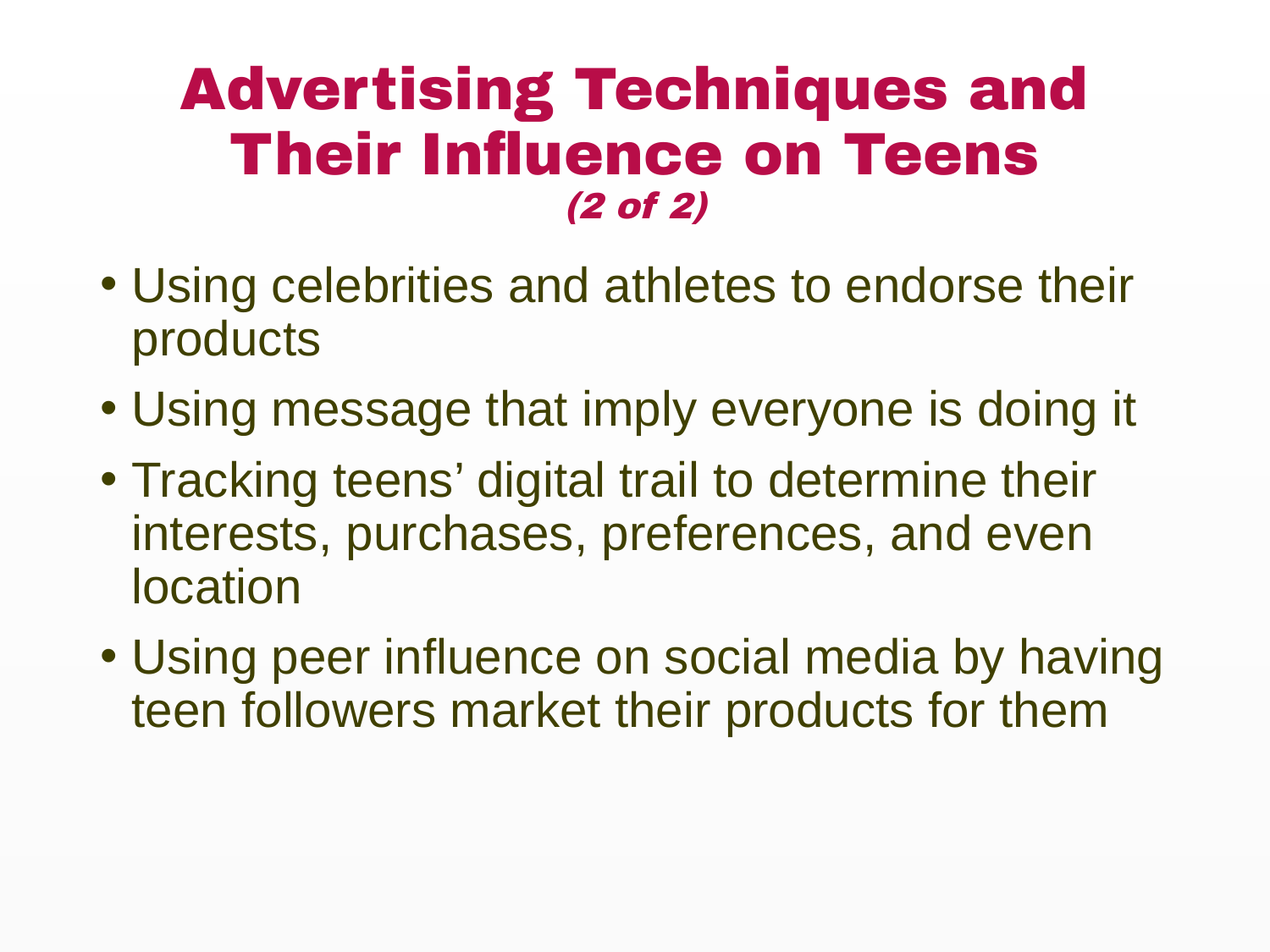

# Advertising Techniques and Their Influence on Teens (2 of 2)
Using celebrities and athletes to endorse their products
Using message that imply everyone is doing it
Tracking teens’ digital trail to determine their interests, purchases, preferences, and even location
Using peer influence on social media by having teen followers market their products for them